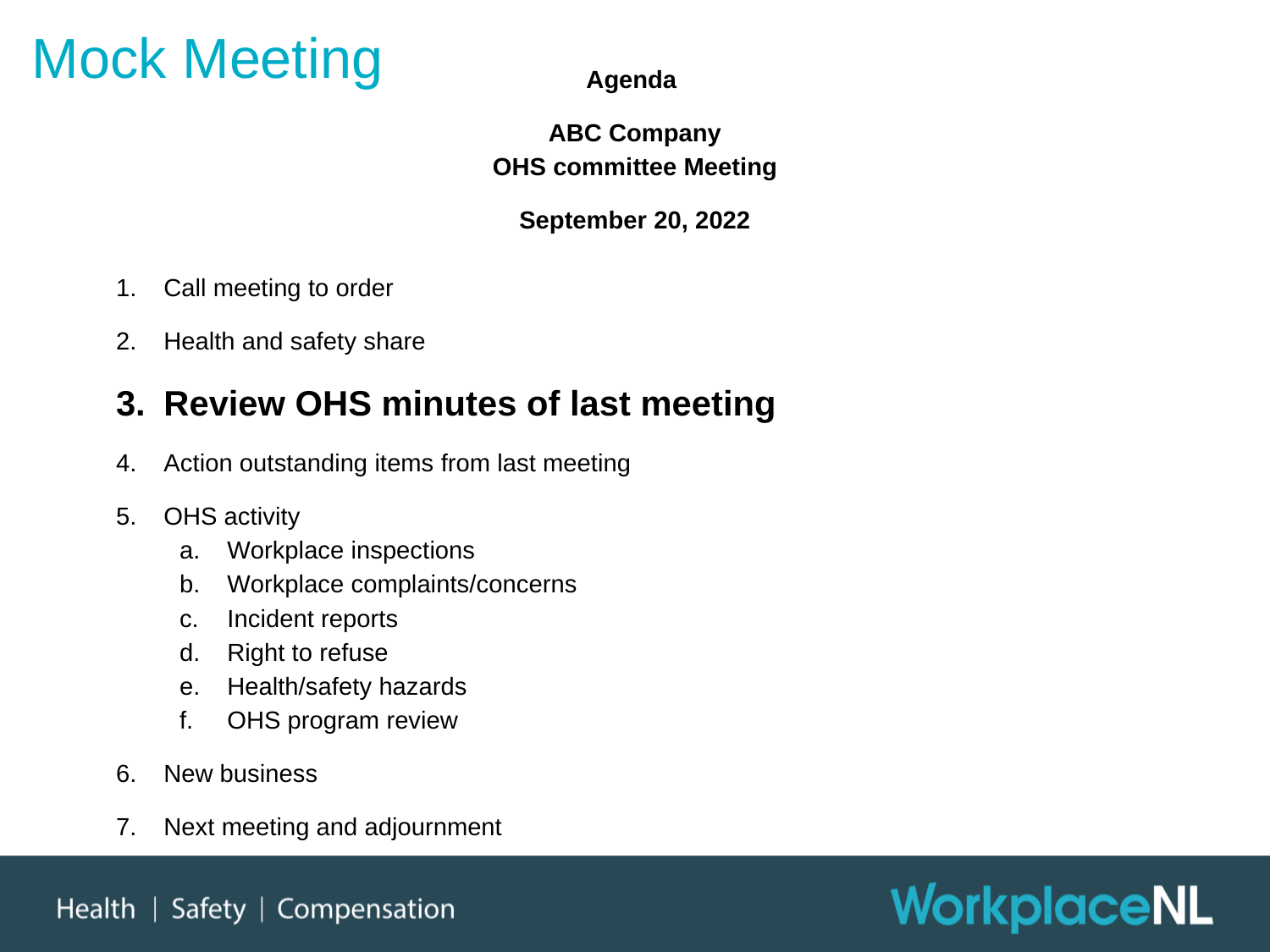

# Mock Meeting
Agenda

ABC Company
OHS committee Meeting

September 20, 2022

Call meeting to order

Health and safety share

Review OHS minutes of last meeting

Action outstanding items from last meeting

OHS activity
Workplace inspections
Workplace complaints/concerns
Incident reports
Right to refuse
Health/safety hazards
OHS program review

New business

Next meeting and adjournment